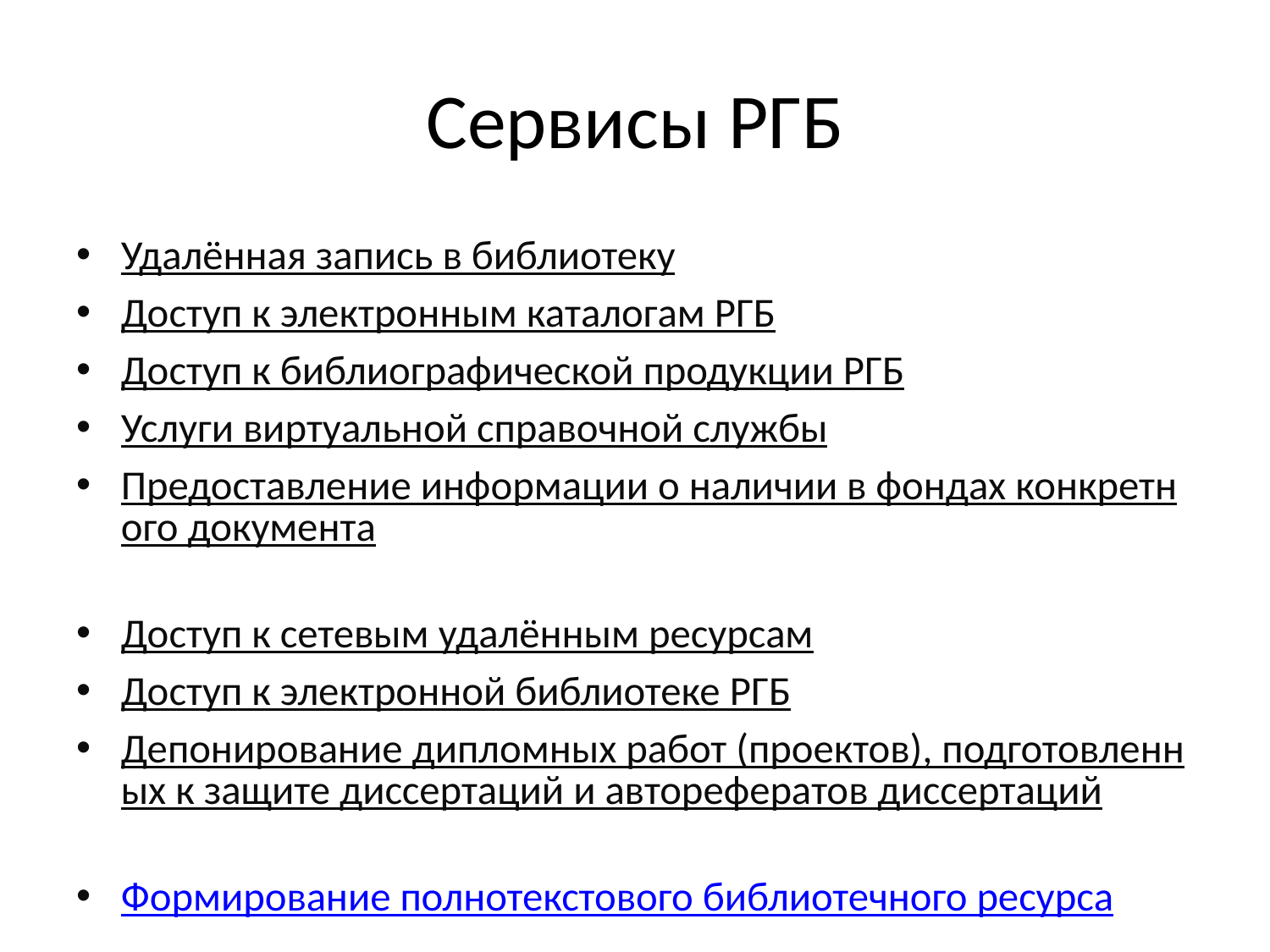

# Сервисы РГБ
Уда­лён­ная за­пись в биб­лио­те­ку
До­ступ к элек­трон­ным ка­та­ло­гам РГБ
До­ступ к биб­лио­гра­фи­че­ской про­дук­ции РГБ
Услу­ги вир­ту­аль­ной спра­воч­ной служ­бы
Предо­став­ле­ние ин­фор­ма­ции о на­ли­чии в фон­дах кон­крет­но­го до­ку­мен­та
До­ступ к се­те­вым уда­лён­ным ре­сур­сам
До­ступ к элек­трон­ной биб­лио­те­ке РГБ
Де­по­ни­ро­ва­ние ди­плом­ных ра­бот (про­ек­тов), под­го­тов­лен­ных к за­щи­те дис­сер­та­ций и ав­то­ре­фе­ра­тов дис­сер­та­ций
Фор­ми­ро­ва­ние пол­но­тек­сто­во­го биб­лио­теч­но­го ре­сур­са